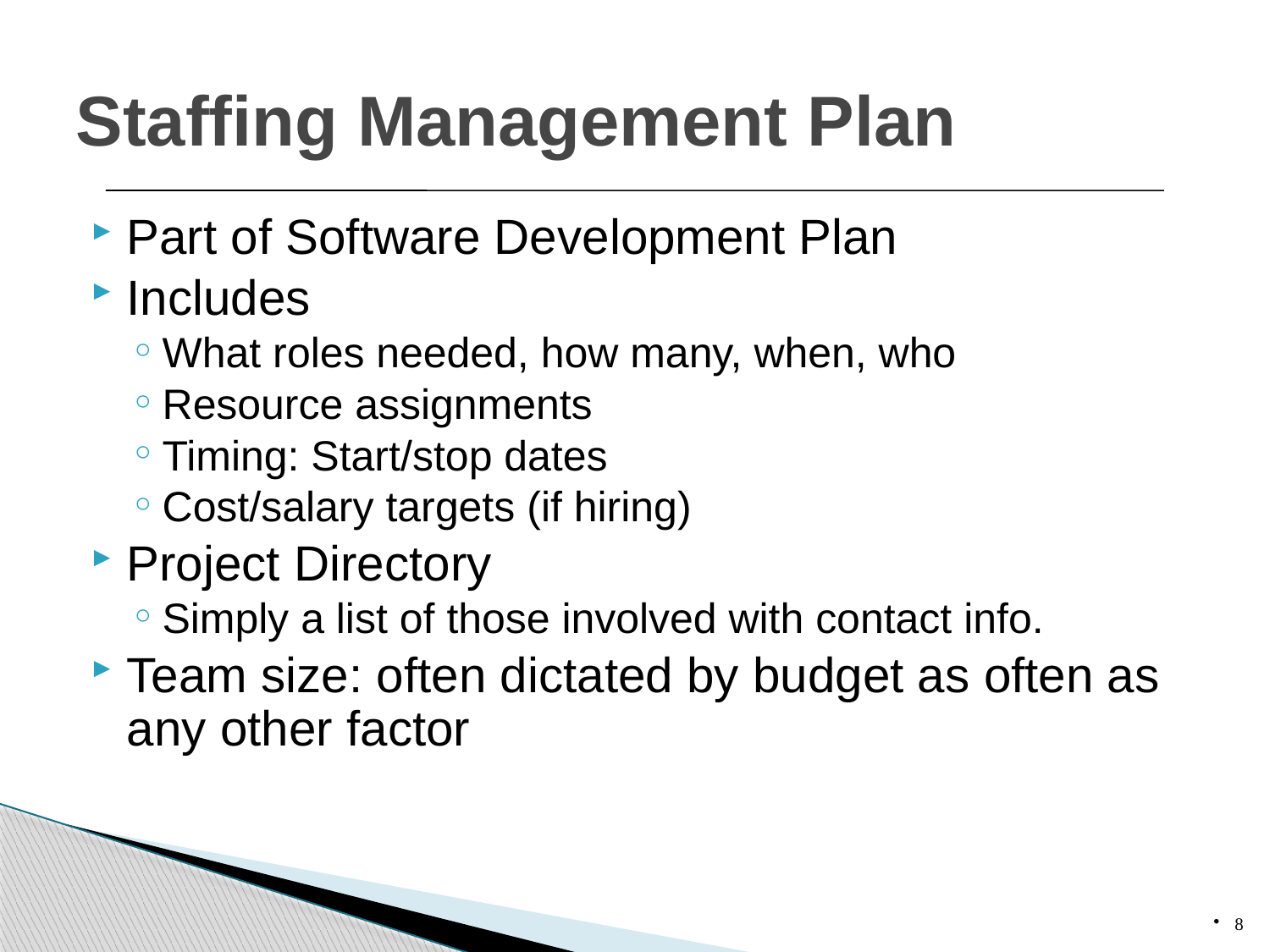

# Staffing Management Plan
Part of Software Development Plan
Includes
What roles needed, how many, when, who
Resource assignments
Timing: Start/stop dates
Cost/salary targets (if hiring)
Project Directory
Simply a list of those involved with contact info.
Team size: often dictated by budget as often as any other factor
8